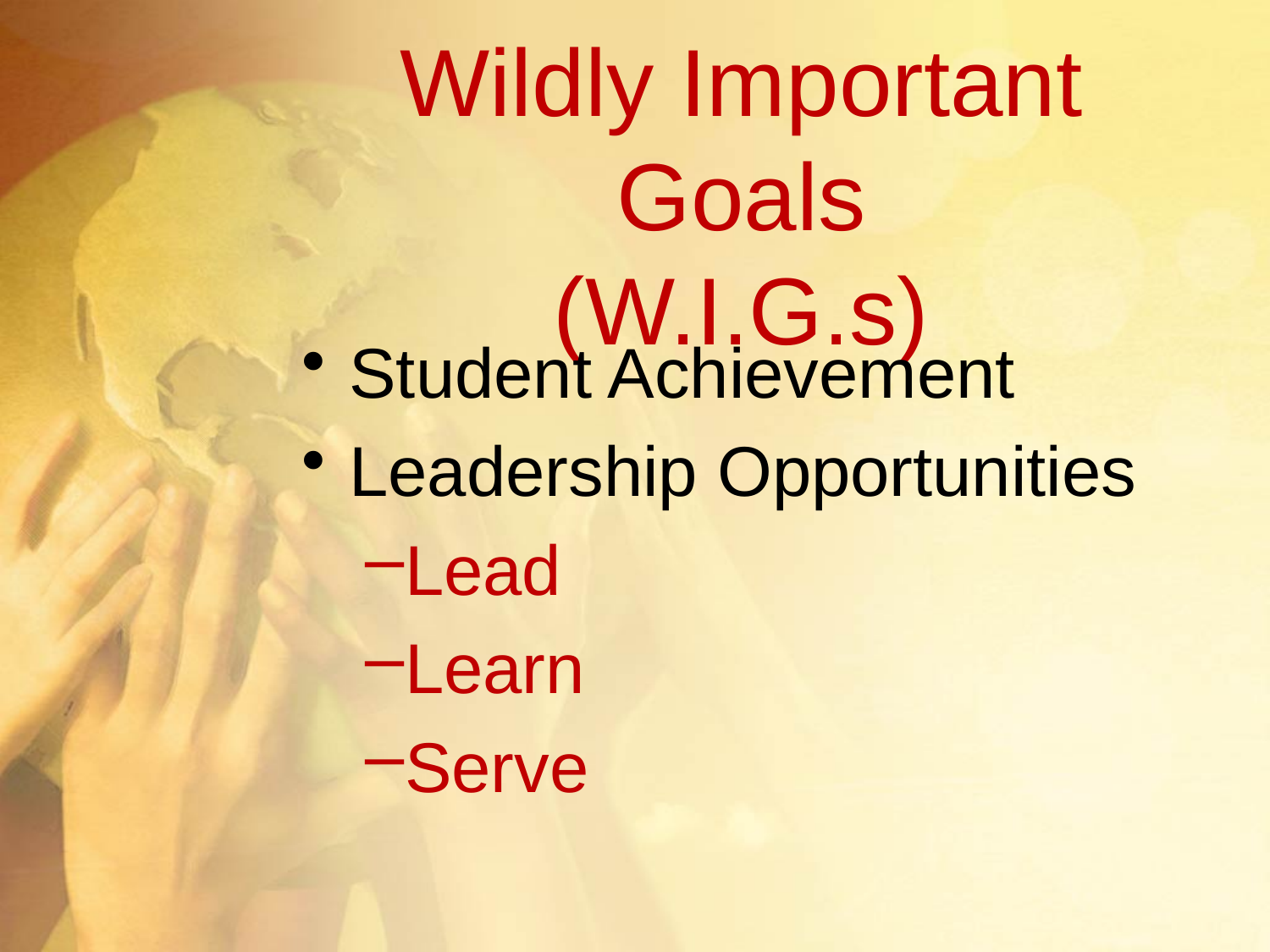

# Wildly Important Goals (W.I.G.s)

Student Achievement
Leadership Opportunities
Lead
Learn
Serve